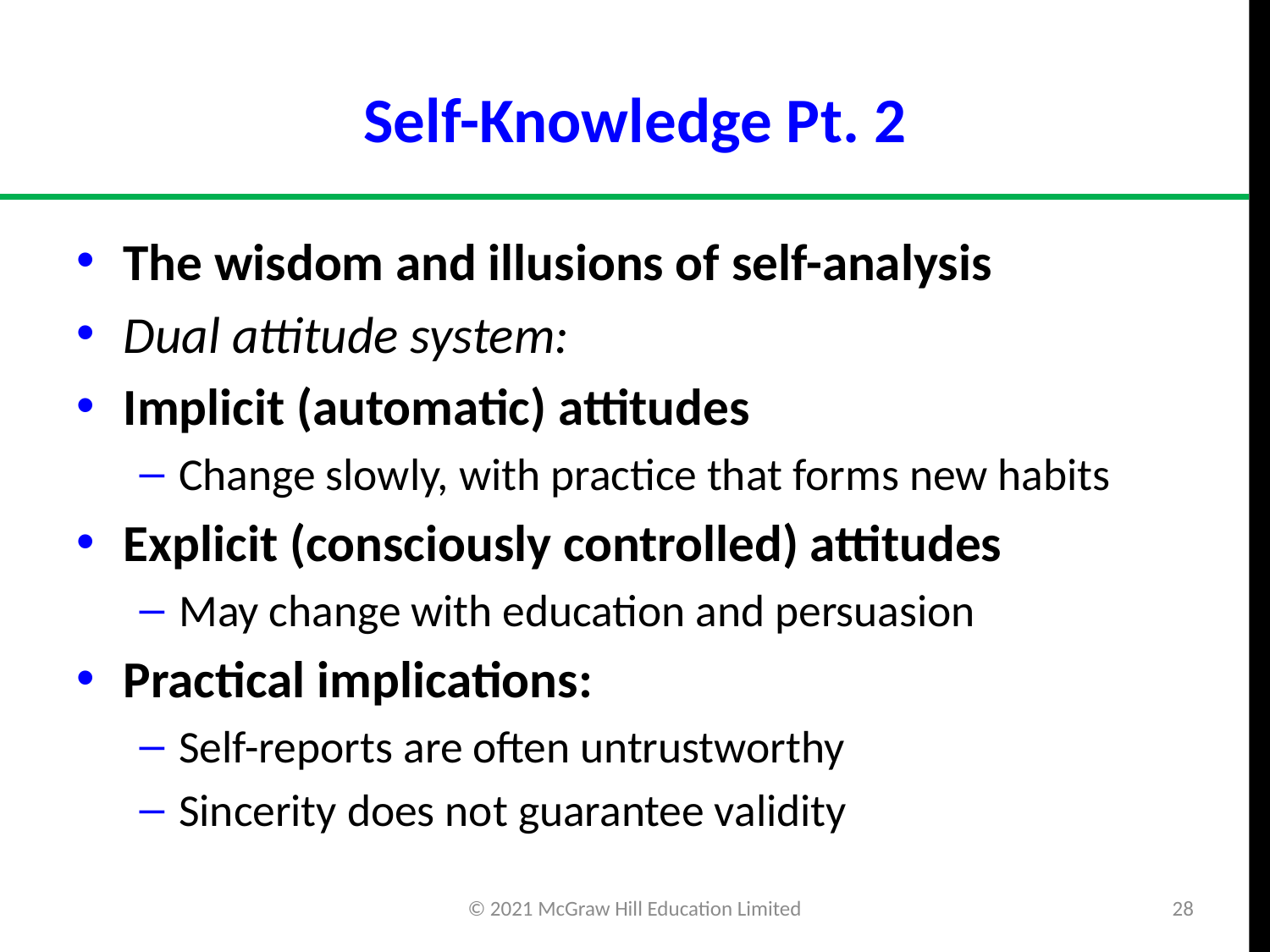

# Self-Knowledge Pt. 2
The wisdom and illusions of self-analysis
Dual attitude system:
Implicit (automatic) attitudes
Change slowly, with practice that forms new habits
Explicit (consciously controlled) attitudes
May change with education and persuasion
Practical implications:
Self-reports are often untrustworthy
Sincerity does not guarantee validity

© 2021 McGraw Hill Education Limited
28